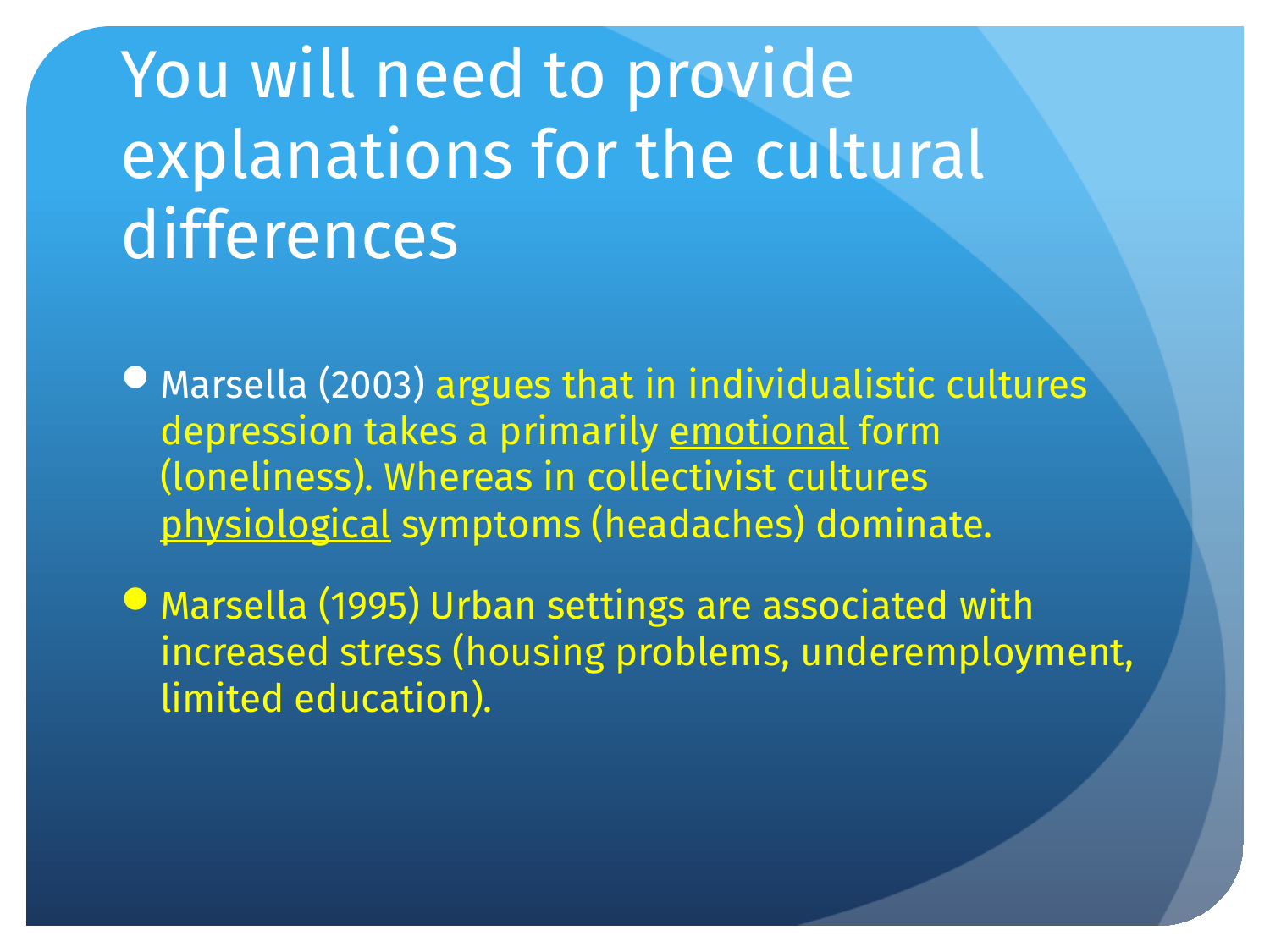

# You will need to provide explanations for the cultural differences
Marsella (2003) argues that in individualistic cultures depression takes a primarily emotional form (loneliness). Whereas in collectivist cultures physiological symptoms (headaches) dominate.
Marsella (1995) Urban settings are associated with increased stress (housing problems, underemployment, limited education).